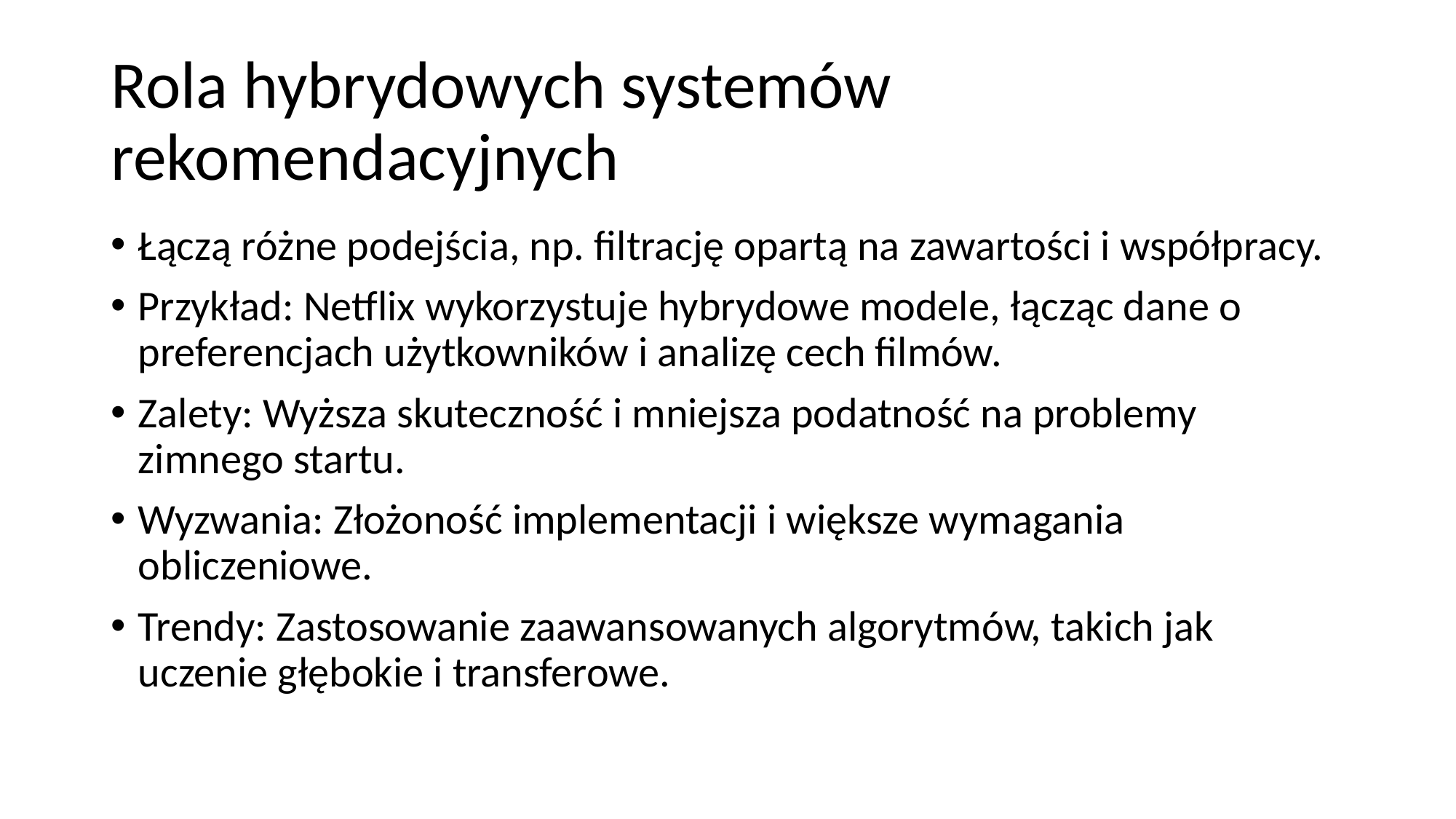

# Rola hybrydowych systemów rekomendacyjnych
Łączą różne podejścia, np. filtrację opartą na zawartości i współpracy.
Przykład: Netflix wykorzystuje hybrydowe modele, łącząc dane o preferencjach użytkowników i analizę cech filmów.
Zalety: Wyższa skuteczność i mniejsza podatność na problemy zimnego startu.
Wyzwania: Złożoność implementacji i większe wymagania obliczeniowe.
Trendy: Zastosowanie zaawansowanych algorytmów, takich jak uczenie głębokie i transferowe.